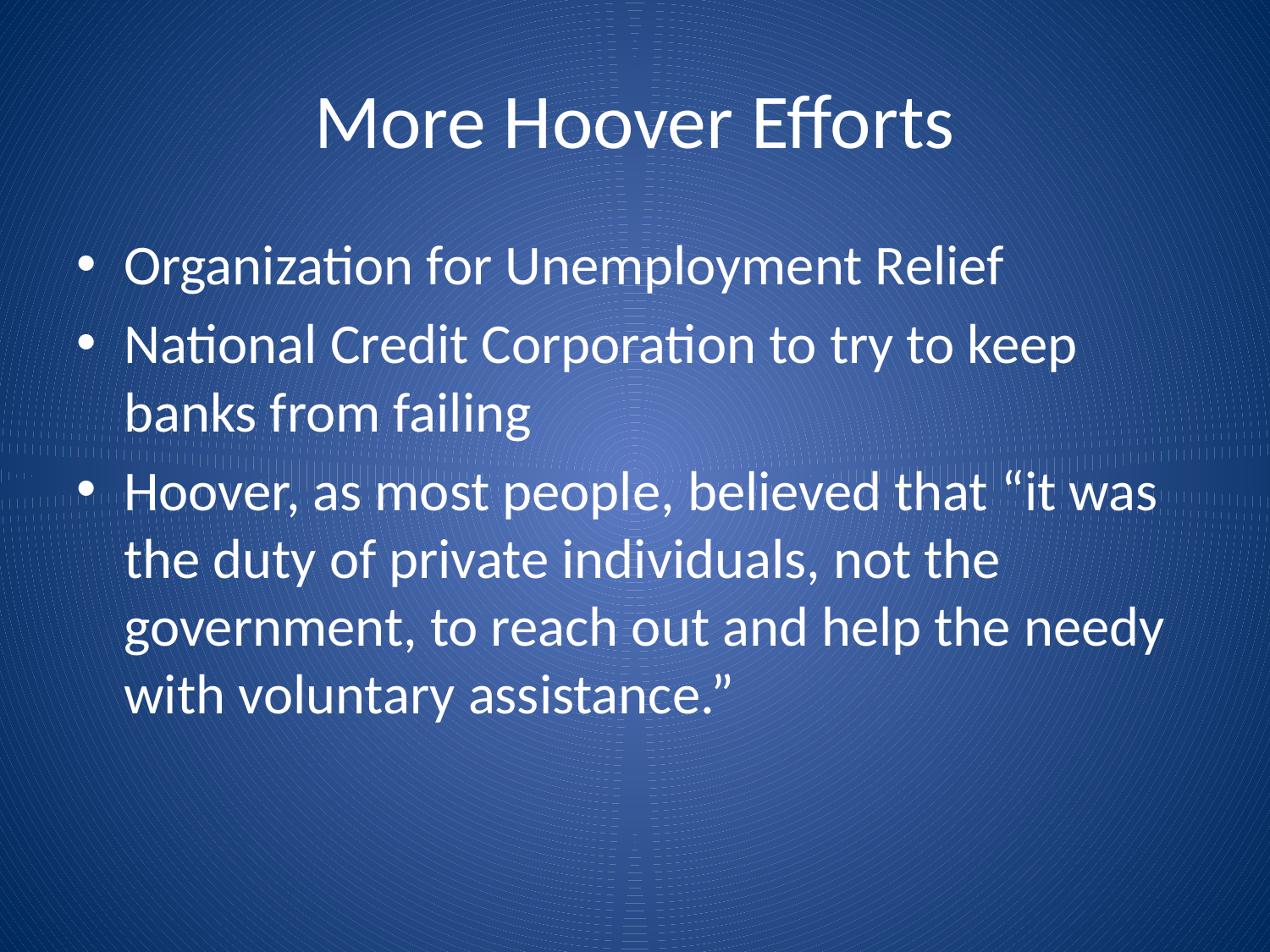

# More Hoover Efforts
Organization for Unemployment Relief
National Credit Corporation to try to keep banks from failing
Hoover, as most people, believed that “it was the duty of private individuals, not the government, to reach out and help the needy with voluntary assistance.”